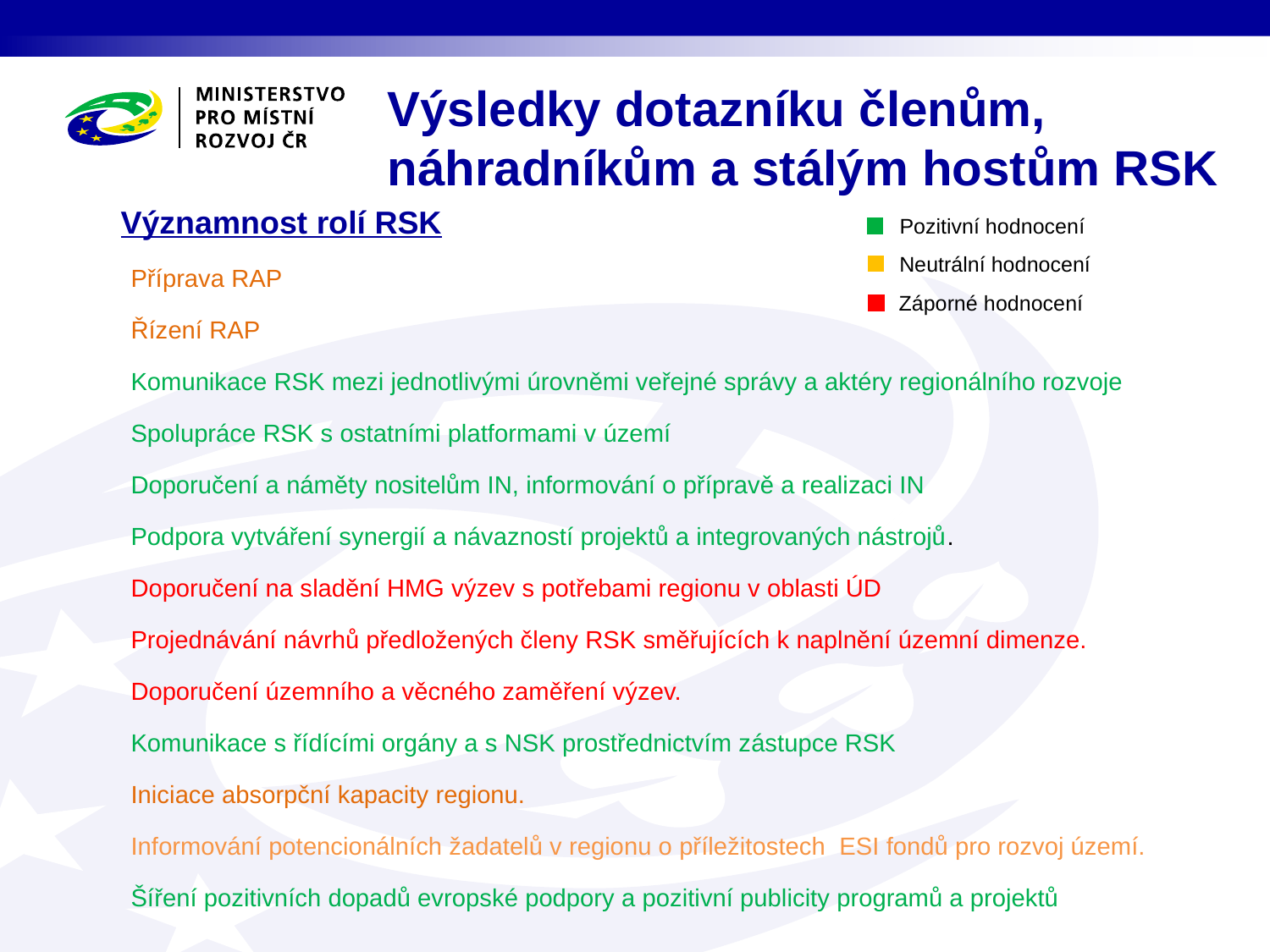

# Výsledky dotazníku členům, náhradníkům a stálým hostům RSK
      Významnost rolí RSK
Příprava RAP
Řízení RAP
Komunikace RSK mezi jednotlivými úrovněmi veřejné správy a aktéry regionálního rozvoje
Spolupráce RSK s ostatními platformami v území
Doporučení a náměty nositelům IN, informování o přípravě a realizaci IN
Podpora vytváření synergií a návazností projektů a integrovaných nástrojů.
Doporučení na sladění HMG výzev s potřebami regionu v oblasti ÚD
Projednávání návrhů předložených členy RSK směřujících k naplnění územní dimenze.
Doporučení územního a věcného zaměření výzev.
Komunikace s řídícími orgány a s NSK prostřednictvím zástupce RSK
Iniciace absorpční kapacity regionu.
Informování potencionálních žadatelů v regionu o příležitostech  ESI fondů pro rozvoj území.
Šíření pozitivních dopadů evropské podpory a pozitivní publicity programů a projektů

Pozitivní hodnocení

Neutrální hodnocení

Záporné hodnocení